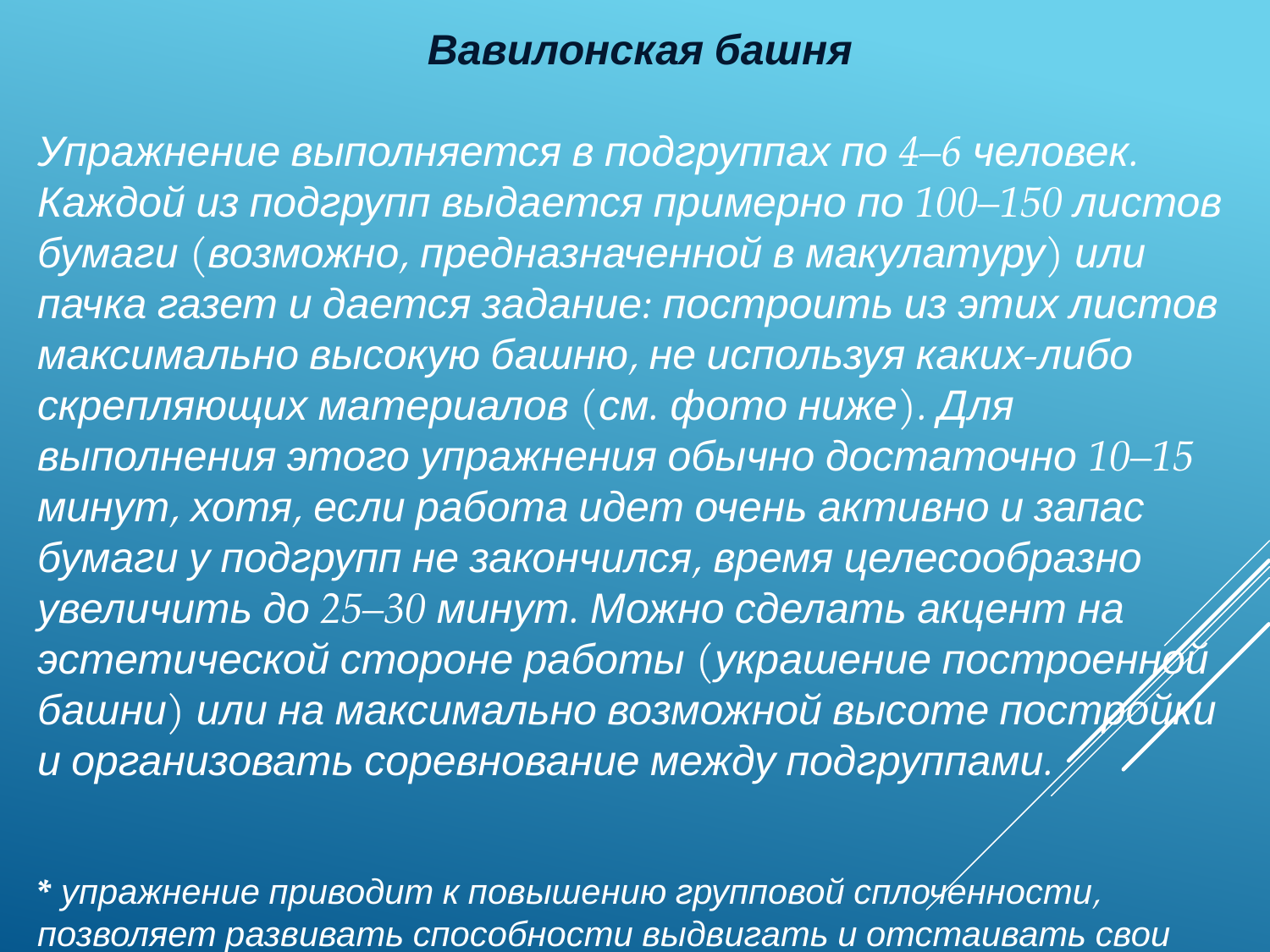

Вавилонская башня

Упражнение выполняется в подгруппах по 4–6 человек. Каждой из подгрупп выдается примерно по 100–150 листов бумаги (возможно, предназначенной в макулатуру) или пачка газет и дается задание: построить из этих листов максимально высокую башню, не используя каких-либо скрепляющих материалов (см. фото ниже). Для выполнения этого упражнения обычно достаточно 10–15 минут, хотя, если работа идет очень активно и запас бумаги у подгрупп не закончился, время целесообразно увеличить до 25–30 минут. Можно сделать акцент на эстетической стороне работы (украшение построенной башни) или на максимально возможной высоте постройки и организовать соревнование между подгруппами.

* упражнение приводит к повышению групповой сплоченности, позволяет развивать способности выдвигать и отстаивать свои идеи, вызывает у участников положительные эмоции.